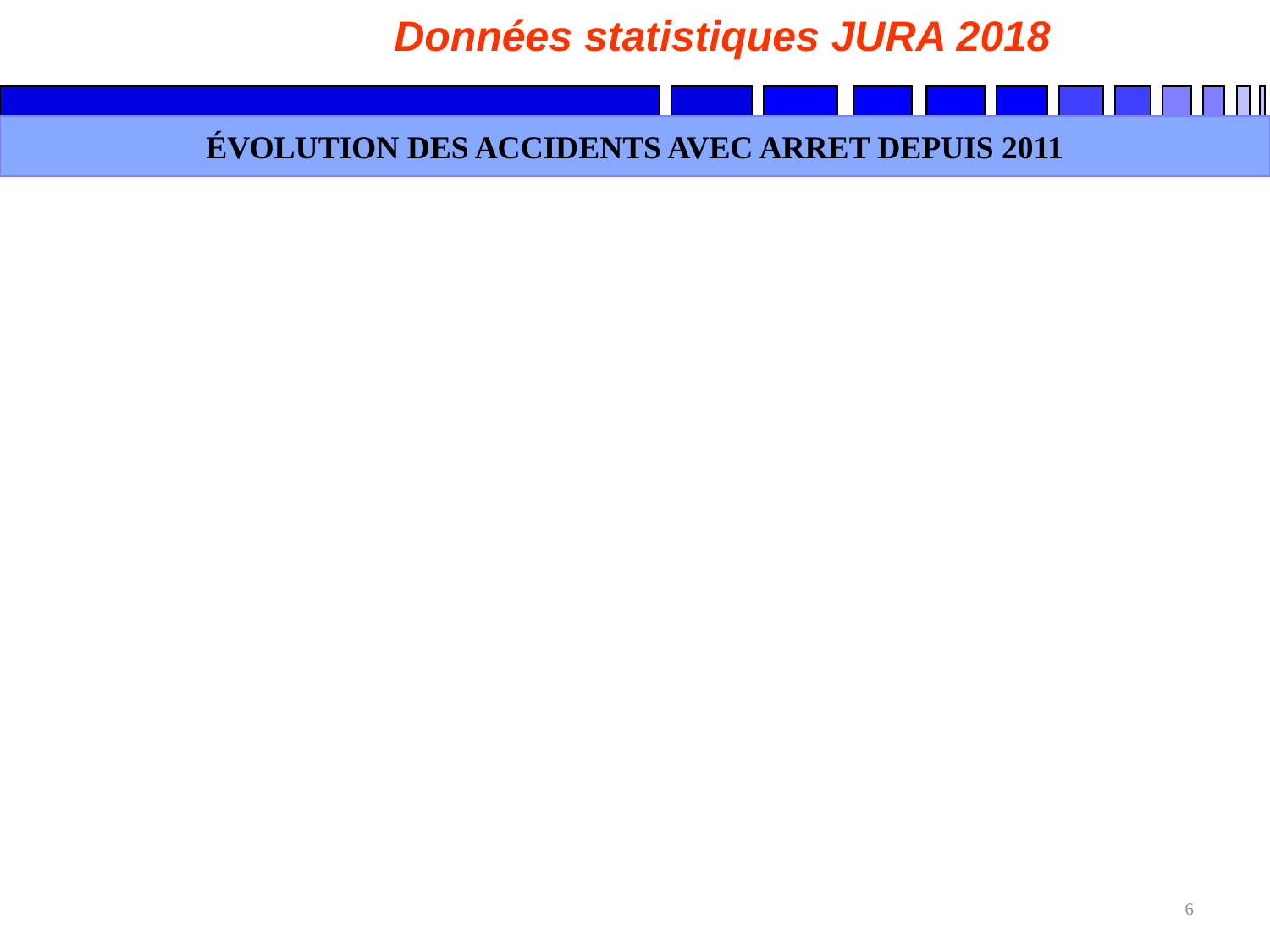

Données statistiques JURA 2018

ÉVOLUTION DES ACCIDENTS AVEC ARRET DEPUIS 2011
6